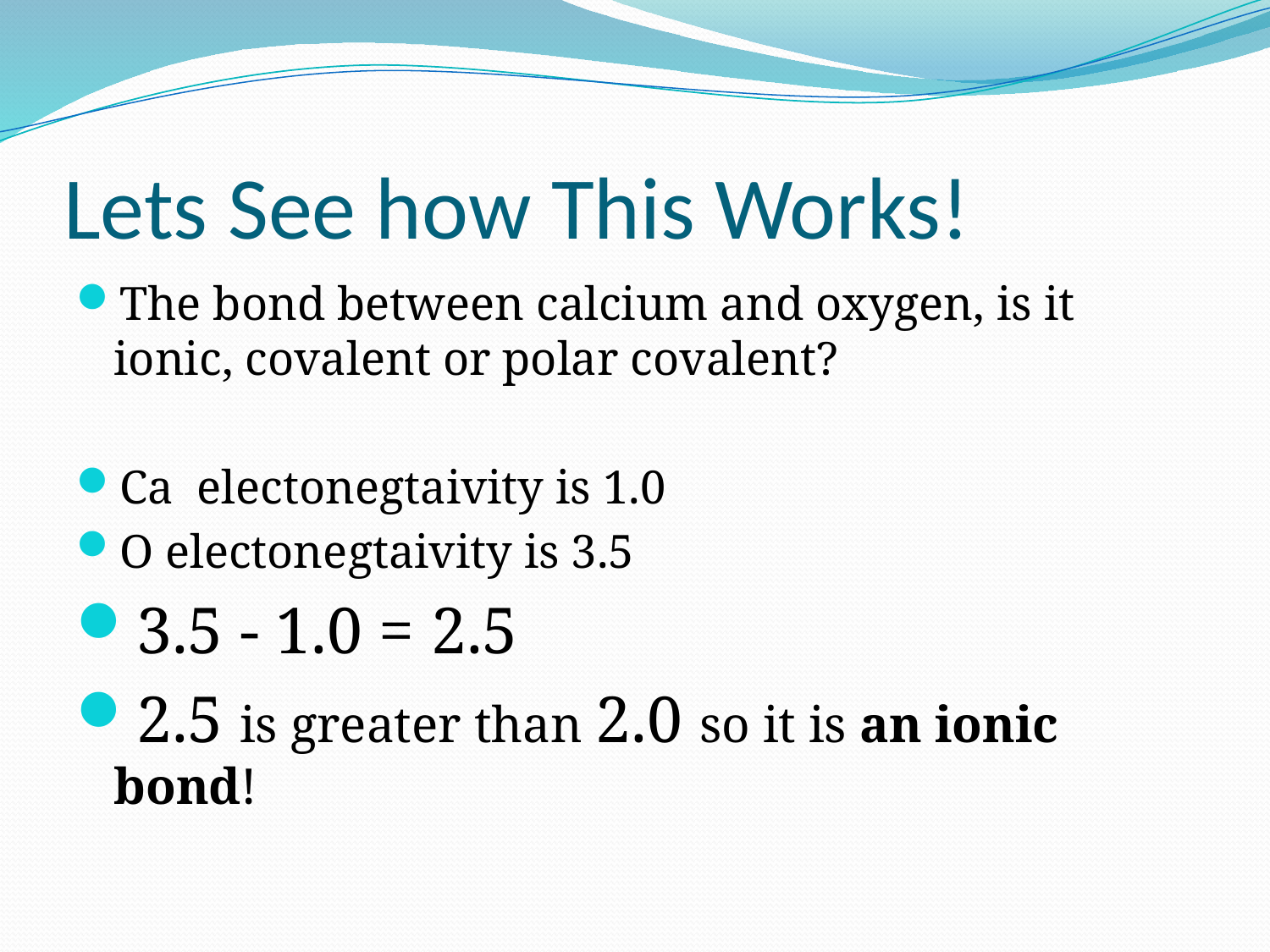

# Lets See how This Works!
The bond between calcium and oxygen, is it ionic, covalent or polar covalent?

Ca  electonegtaivity is 1.0
O electonegtaivity is 3.5
3.5 - 1.0 = 2.5
2.5 is greater than 2.0 so it is an ionic bond!